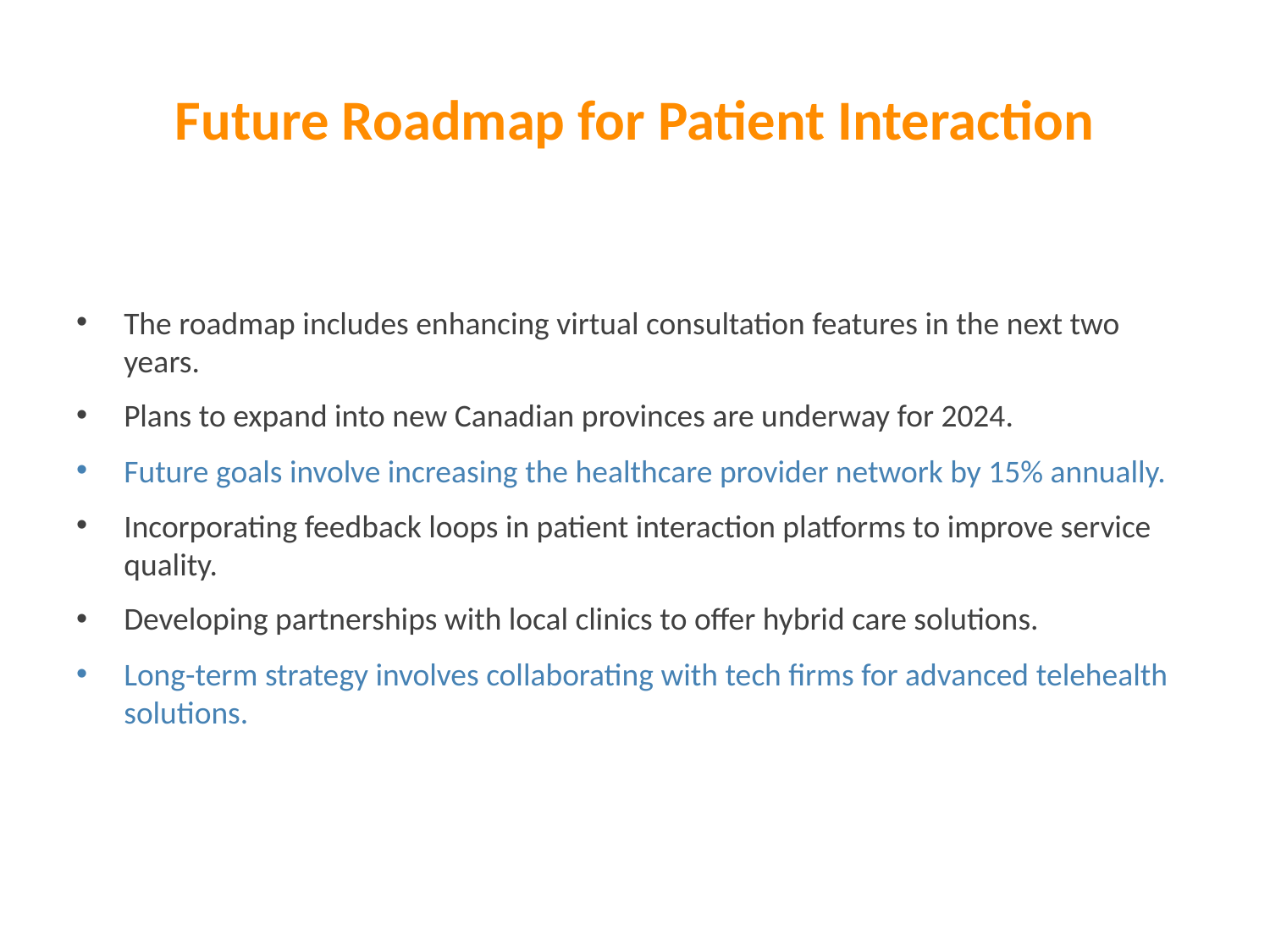

# Future Roadmap for Patient Interaction

The roadmap includes enhancing virtual consultation features in the next two years.
Plans to expand into new Canadian provinces are underway for 2024.
Future goals involve increasing the healthcare provider network by 15% annually.
Incorporating feedback loops in patient interaction platforms to improve service quality.
Developing partnerships with local clinics to offer hybrid care solutions.
Long-term strategy involves collaborating with tech firms for advanced telehealth solutions.